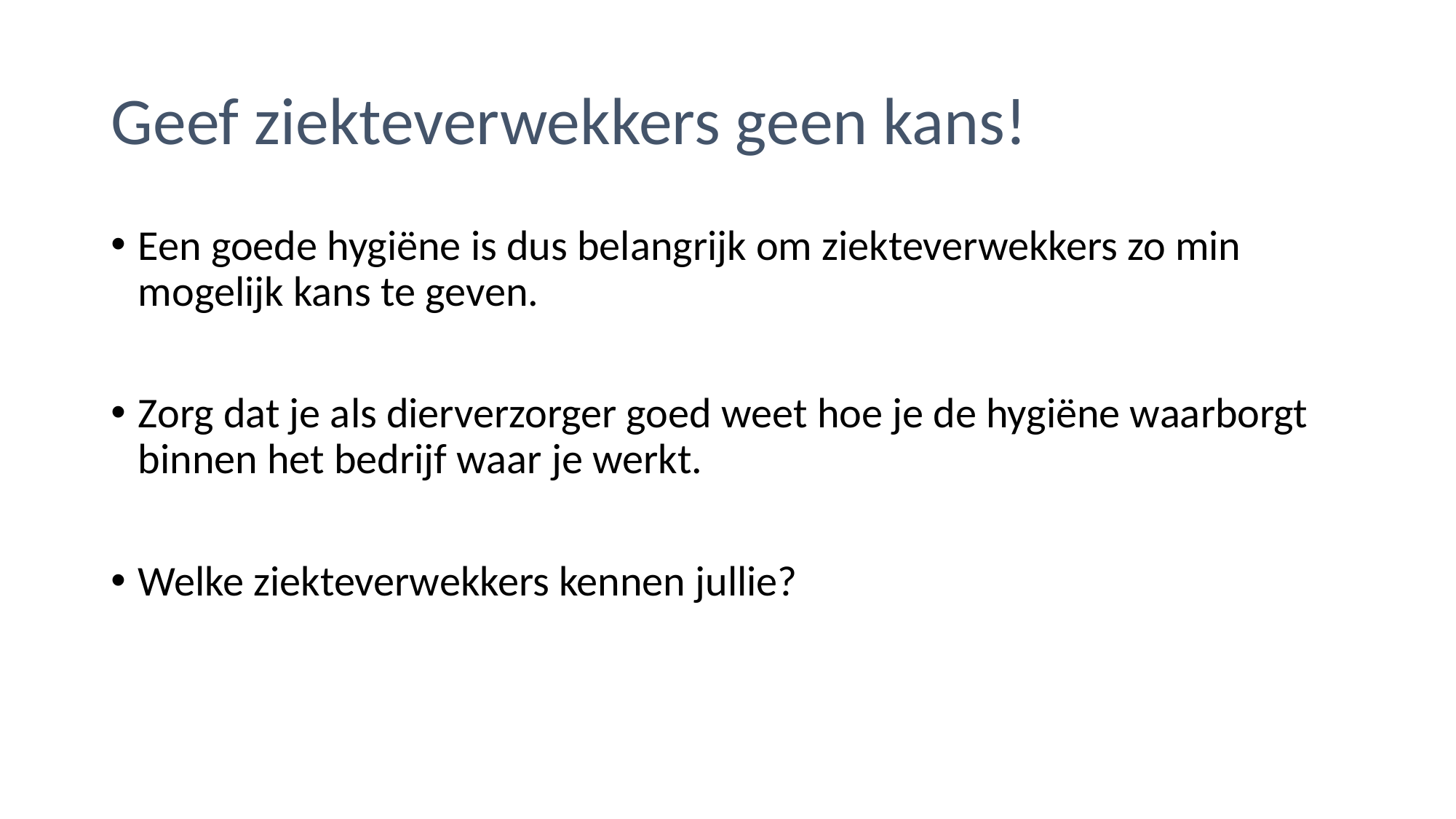

# Geef ziekteverwekkers geen kans!
Een goede hygiëne is dus belangrijk om ziekteverwekkers zo min mogelijk kans te geven.

Zorg dat je als dierverzorger goed weet hoe je de hygiëne waarborgt binnen het bedrijf waar je werkt.

Welke ziekteverwekkers kennen jullie?